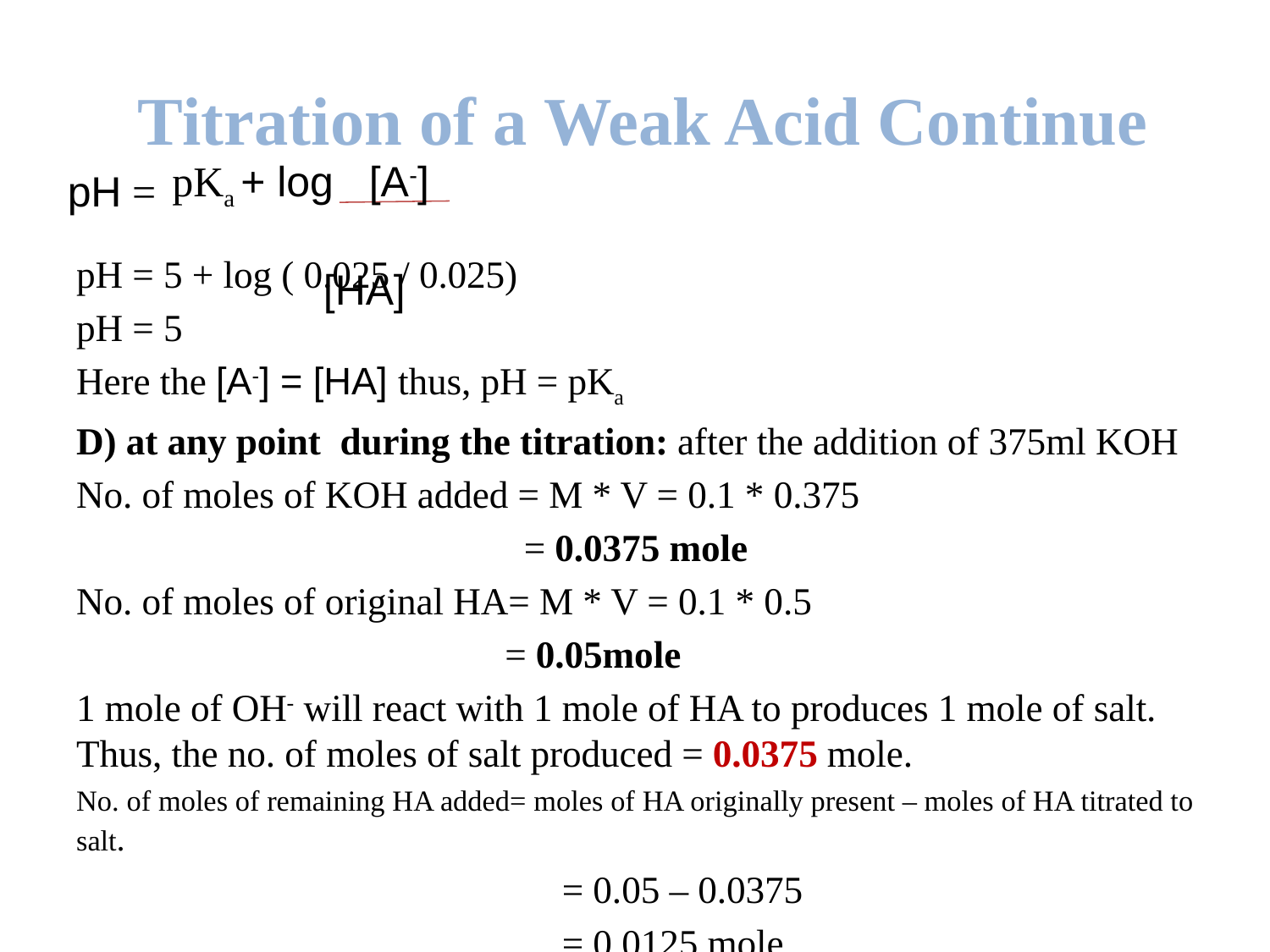

# Titration of a Weak Acid Continue
pKa + log   [A-]
       [HA]
pH =

pH = 5 + log ( 0.025 / 0.025)
pH = 5
Here the [A-] = [HA] thus, pH = pKa
D) at any point  during the titration: after the addition of 375ml KOH
No. of moles of KOH added = M * V = 0.1 * 0.375
                                               = 0.0375 mole
No. of moles of original HA= M * V = 0.1 * 0.5
                                             = 0.05mole
1 mole of OH- will react with 1 mole of HA to produces 1 mole of salt. Thus, the no. of moles of salt produced = 0.0375 mole.
No. of moles of remaining HA added= moles of HA originally present – moles of HA titrated to salt.
                                                   = 0.05 – 0.0375
                                                   = 0.0125 mole